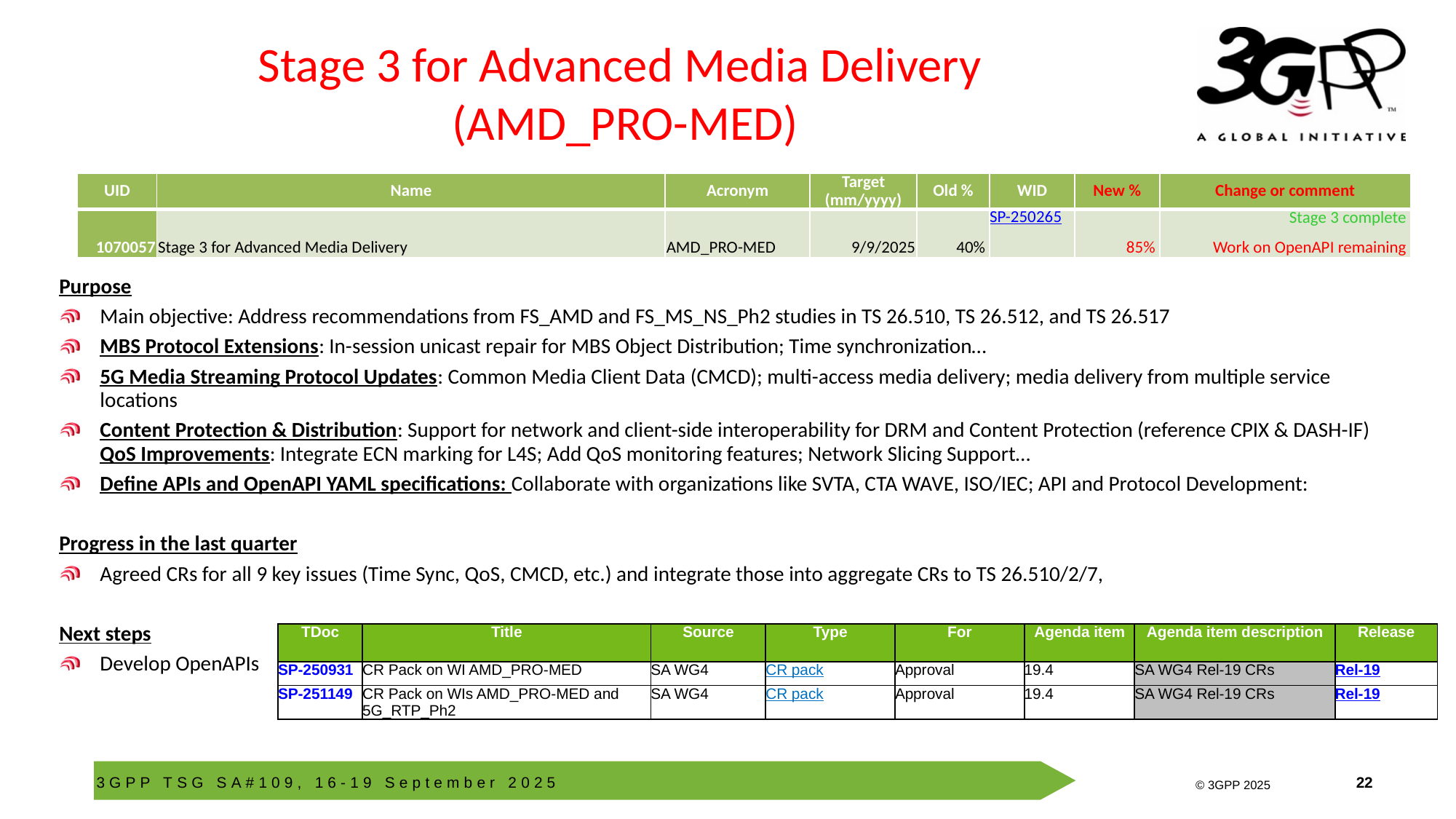

# Stage 3 for Advanced Media Delivery (AMD_PRO-MED)
| UID | Name | Acronym | Target (mm/yyyy) | Old % | WID | New % | Change or comment |
| --- | --- | --- | --- | --- | --- | --- | --- |
| 1070057 | Stage 3 for Advanced Media Delivery | AMD\_PRO-MED | 9/9/2025 | 40% | SP-250265 | 85% | Stage 3 complete Work on OpenAPI remaining |
Purpose
Main objective: Address recommendations from FS_AMD and FS_MS_NS_Ph2 studies in TS 26.510, TS 26.512, and TS 26.517
MBS Protocol Extensions: In-session unicast repair for MBS Object Distribution; Time synchronization…
5G Media Streaming Protocol Updates: Common Media Client Data (CMCD); multi-access media delivery; media delivery from multiple service locations
Content Protection & Distribution: Support for network and client-side interoperability for DRM and Content Protection (reference CPIX & DASH-IF) QoS Improvements: Integrate ECN marking for L4S; Add QoS monitoring features; Network Slicing Support…
Define APIs and OpenAPI YAML specifications: Collaborate with organizations like SVTA, CTA WAVE, ISO/IEC; API and Protocol Development:

Progress in the last quarter
Agreed CRs for all 9 key issues (Time Sync, QoS, CMCD, etc.) and integrate those into aggregate CRs to TS 26.510/2/7,

Next steps
Develop OpenAPIs
| TDoc | Title | Source | Type | For | Agenda item | Agenda item description | Release |
| --- | --- | --- | --- | --- | --- | --- | --- |
| SP-250931 | CR Pack on WI AMD\_PRO-MED | SA WG4 | CR pack | Approval | 19.4 | SA WG4 Rel-19 CRs | Rel-19 |
| SP-251149 | CR Pack on WIs AMD\_PRO-MED and 5G\_RTP\_Ph2 | SA WG4 | CR pack | Approval | 19.4 | SA WG4 Rel-19 CRs | Rel-19 |